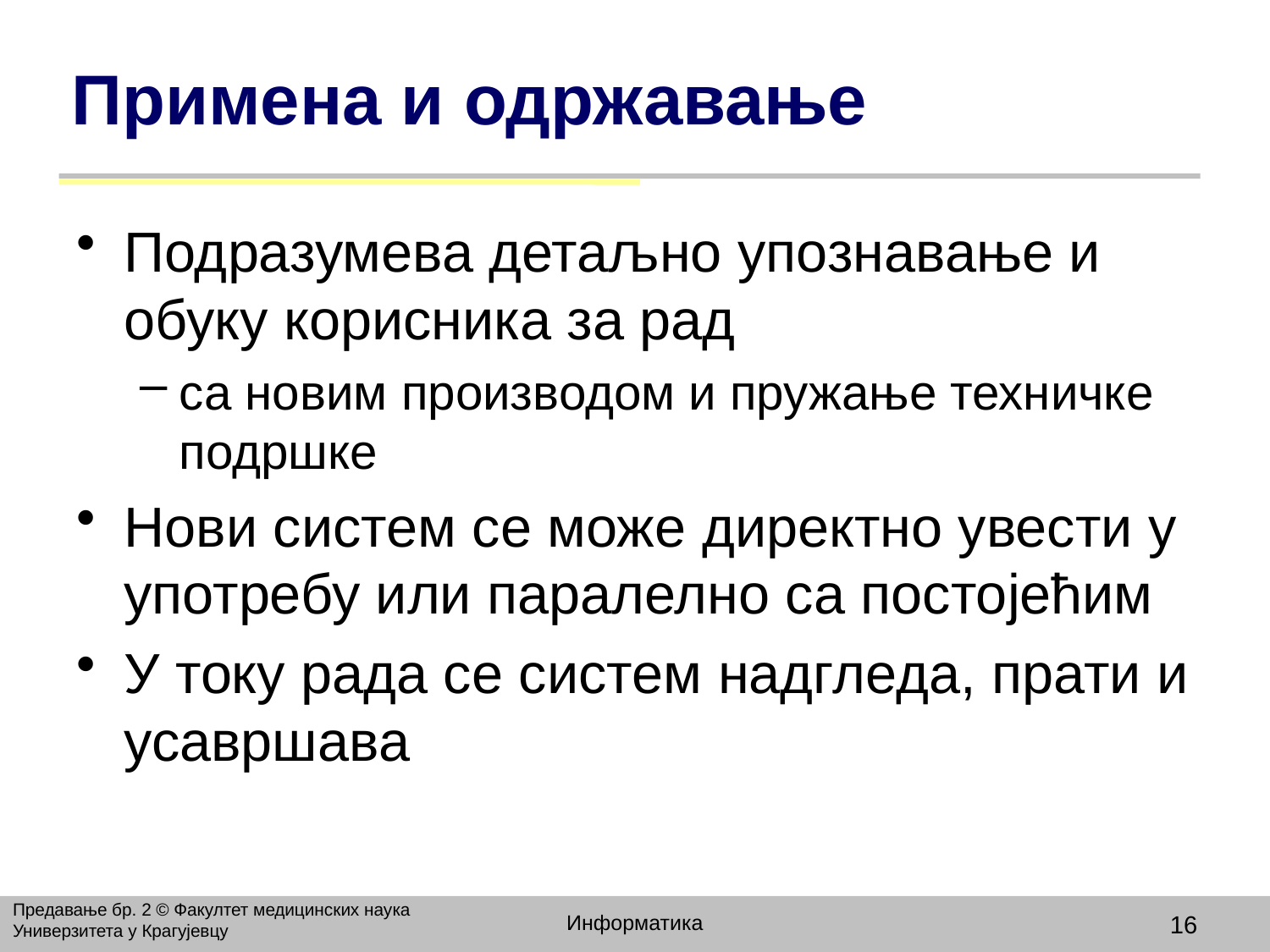

# Примена и одржавање
Подразумева детаљно упознавање и обуку корисника за рад
са новим производом и пружање техничке подршке
Нови систем се може директно увести у употребу или паралелно са постојећим
У току рада се систем надгледа, прати и усавршава
Предавање бр. 2 © Факултет медицинских наука Универзитета у Крагујевцу
Информатика
16